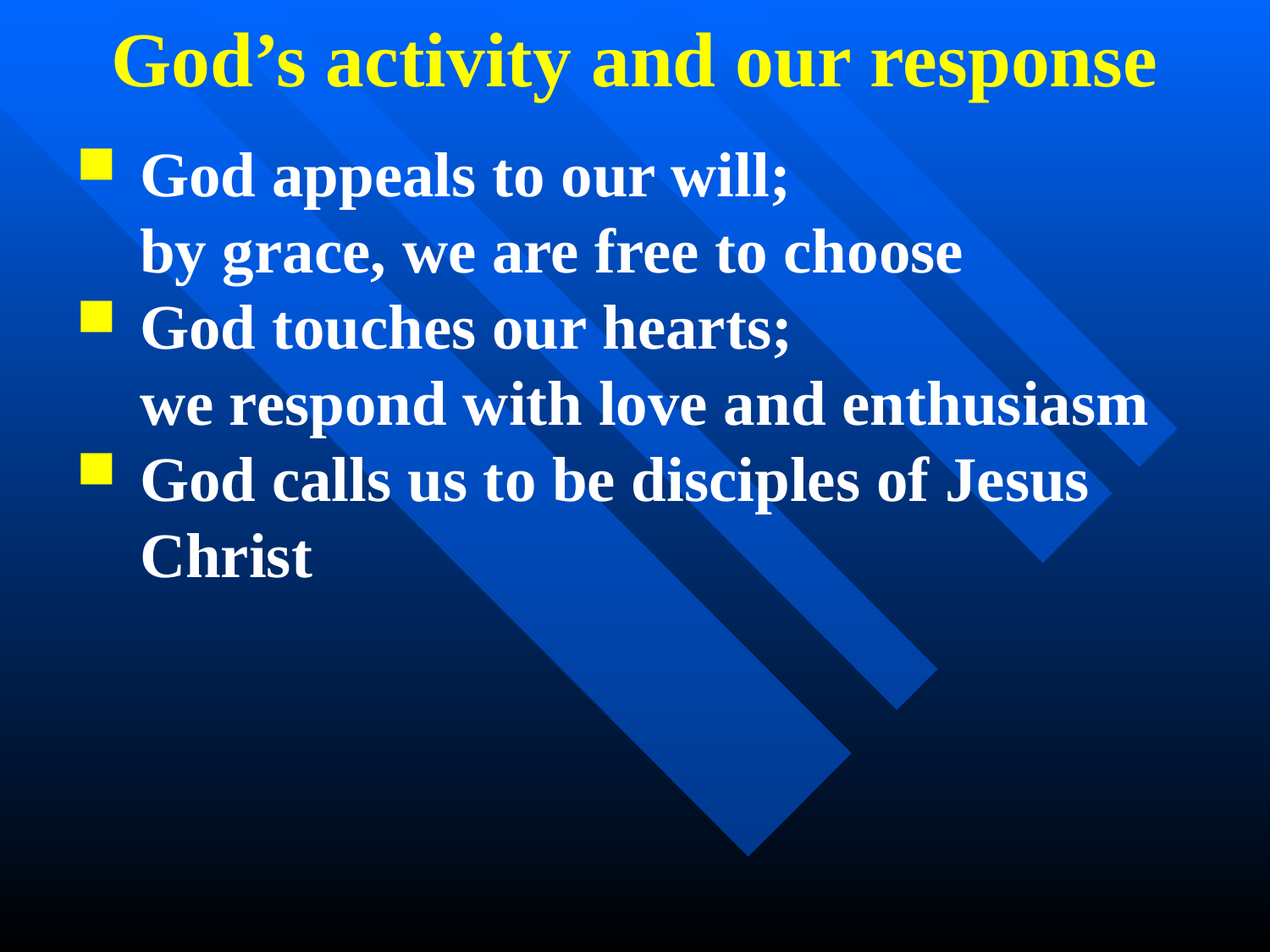

God’s activity and our response
God appeals to our will;
	by grace, we are free to choose
God touches our hearts;
	we respond with love and enthusiasm
God calls us to be disciples of Jesus Christ